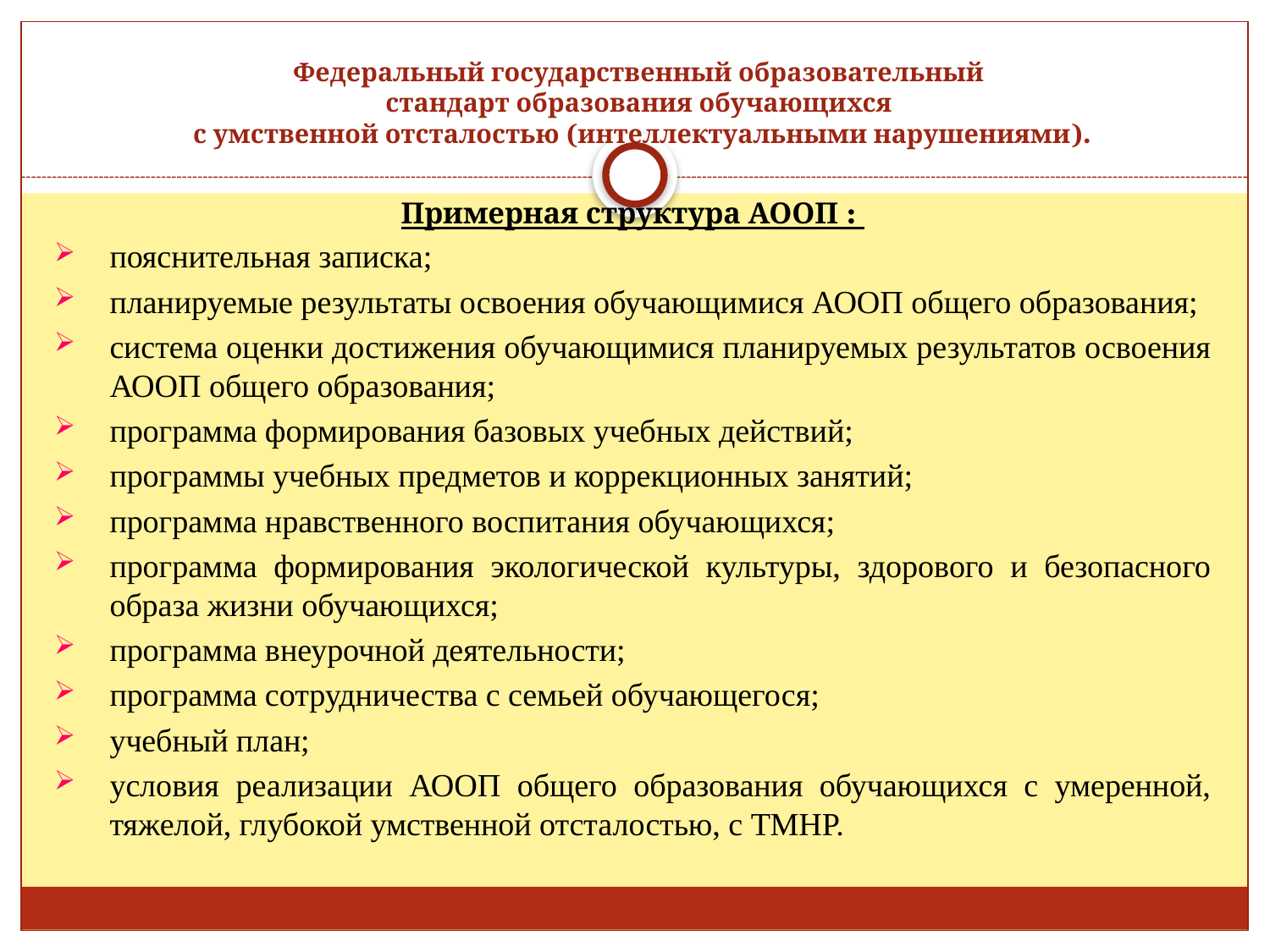

# Федеральный государственный образовательный стандарт образования обучающихся с умственной отсталостью (интеллектуальными нарушениями).
Примерная структура АООП :
пояснительная записка;
планируемые результаты освоения обучающимися АООП общего образования;
система оценки достижения обучающимися планируемых результатов освоения АООП общего образования;
программа формирования базовых учебных действий;
программы учебных предметов и коррекционных занятий;
программа нравственного воспитания обучающихся;
программа формирования экологической культуры, здорового и безопасного образа жизни обучающихся;
программа внеурочной деятельности;
программа сотрудничества с семьей обучающегося;
учебный план;
условия реализации АООП общего образования обучающихся с умеренной, тяжелой, глубокой умственной отсталостью, с ТМНР.